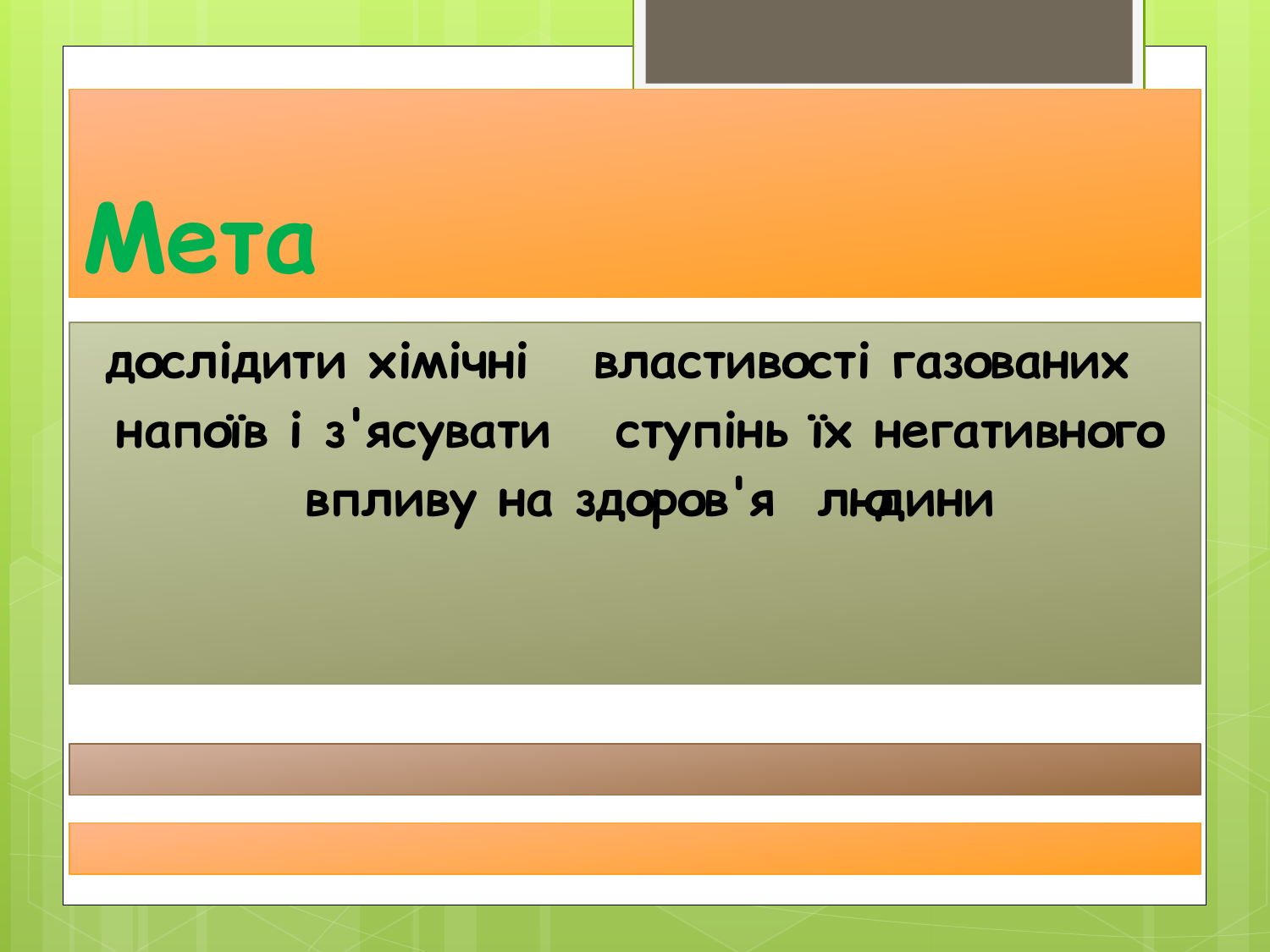

# Мета
дослідити хімічні   властивості газованих
 напоїв і з'ясувати   ступінь їх негативного
 впливу на здоров'я  людини